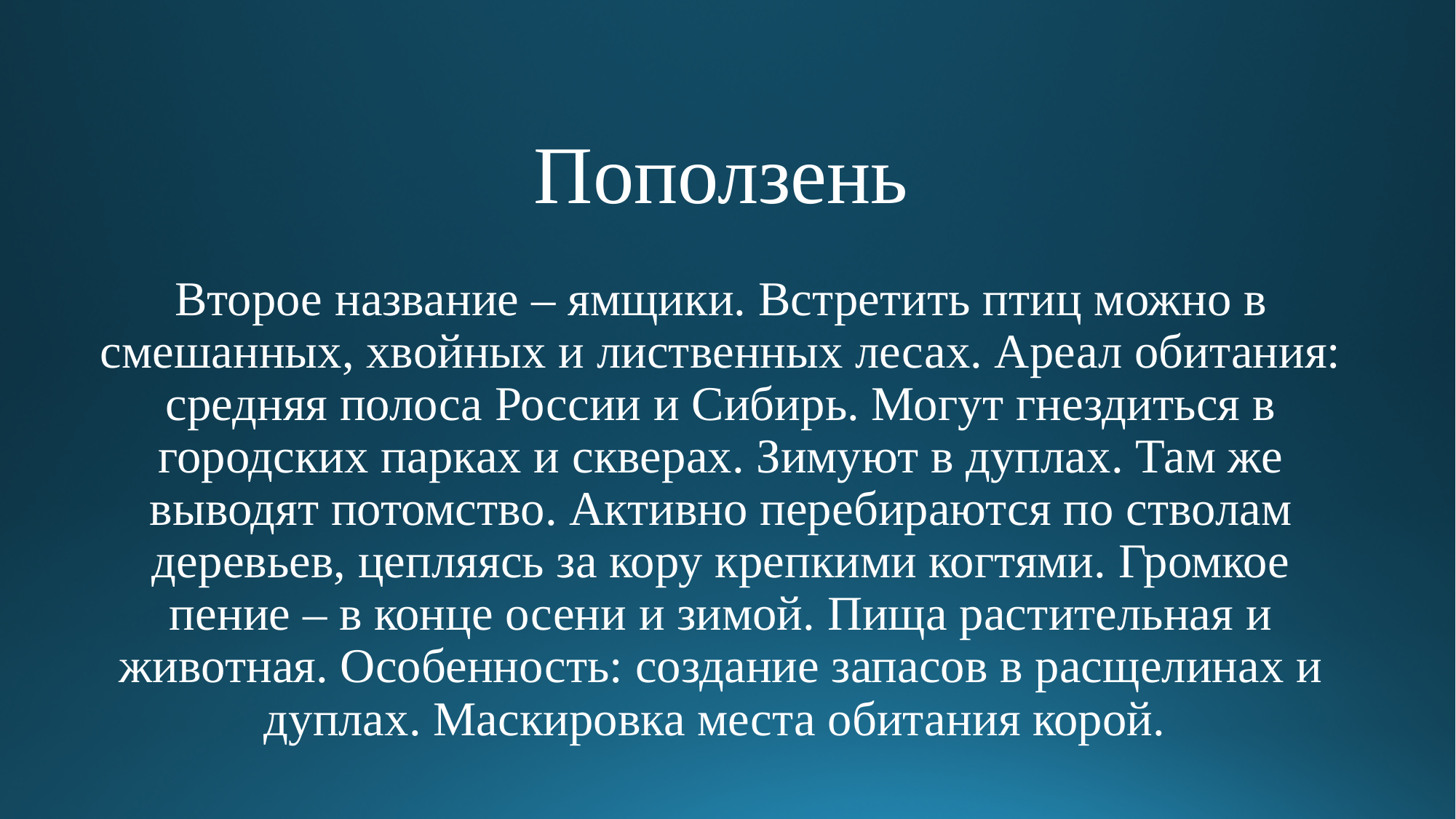

# Поползень Второе название – ямщики. Встретить птиц можно в смешанных, хвойных и лиственных лесах. Ареал обитания: средняя полоса России и Сибирь. Могут гнездиться в городских парках и скверах. Зимуют в дуплах. Там же выводят потомство. Активно перебираются по стволам деревьев, цепляясь за кору крепкими когтями. Громкое пение – в конце осени и зимой. Пища растительная и животная. Особенность: создание запасов в расщелинах и дуплах. Маскировка места обитания корой.